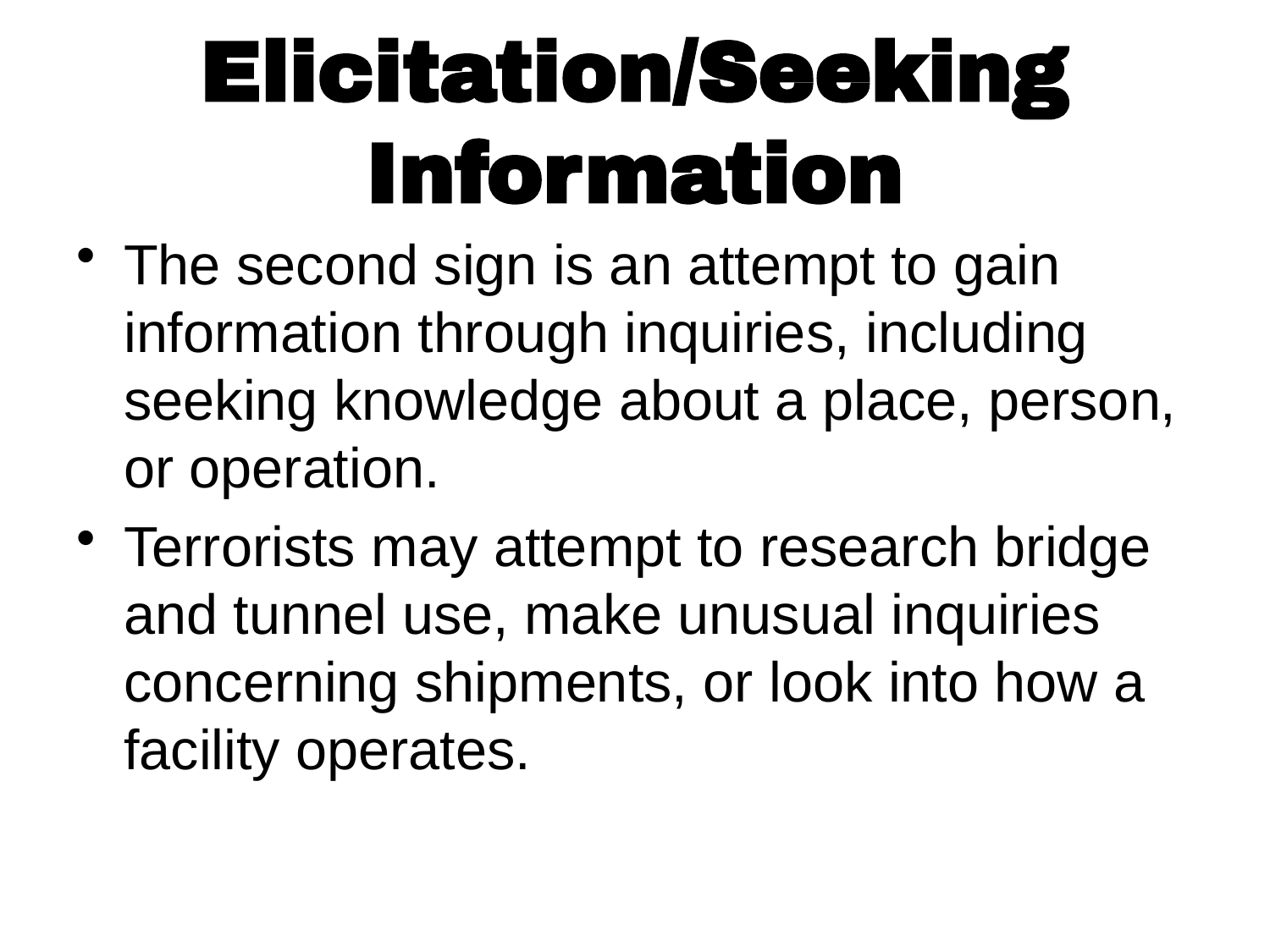

# Elicitation/Seeking Information
The second sign is an attempt to gain information through inquiries, including seeking knowledge about a place, person, or operation.
Terrorists may attempt to research bridge and tunnel use, make unusual inquiries concerning shipments, or look into how a facility operates.